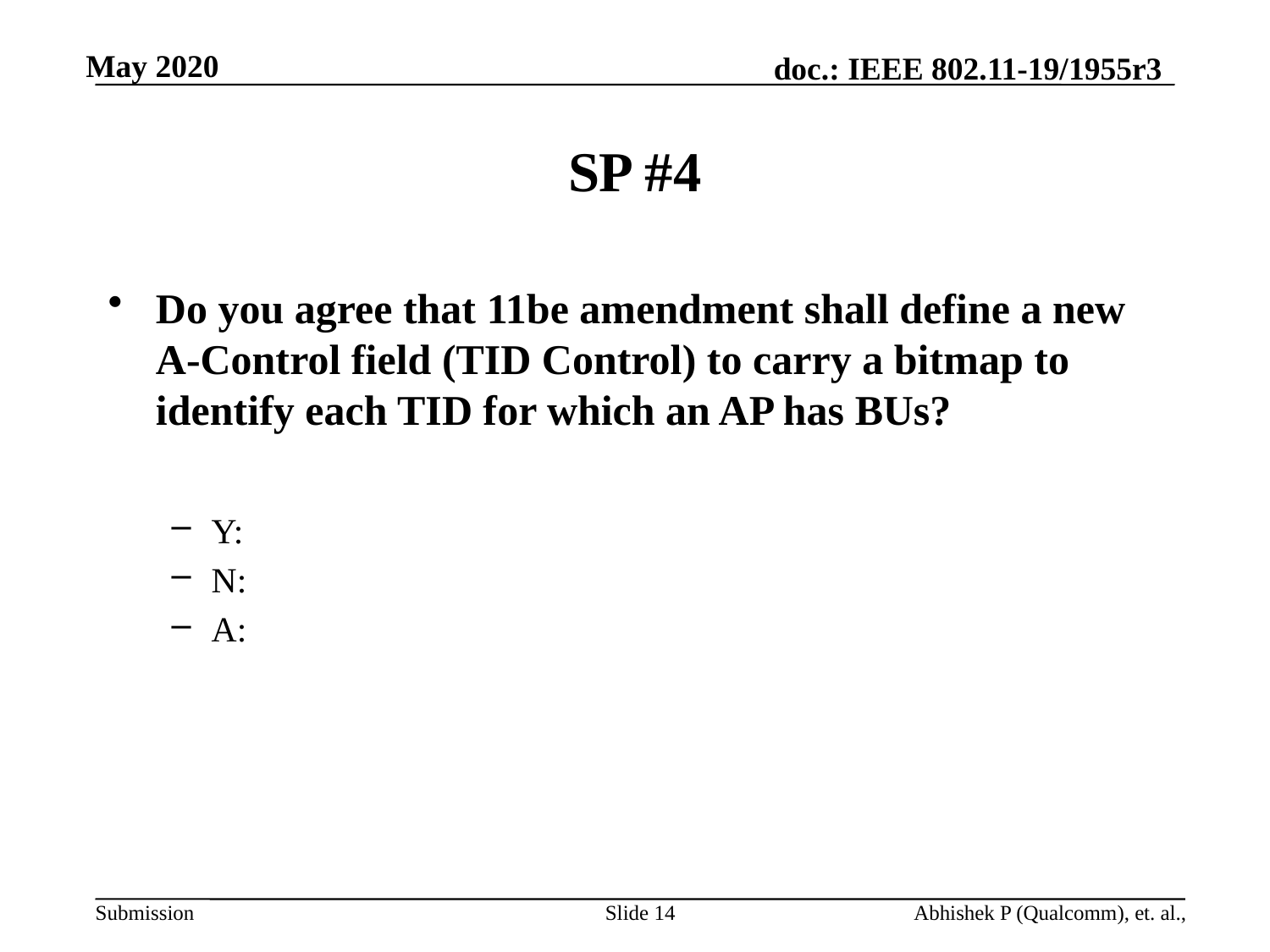

# SP #4
Do you agree that 11be amendment shall define a new A-Control field (TID Control) to carry a bitmap to identify each TID for which an AP has BUs?

Y:
N:
A:

Slide 14
Abhishek P (Qualcomm), et. al.,